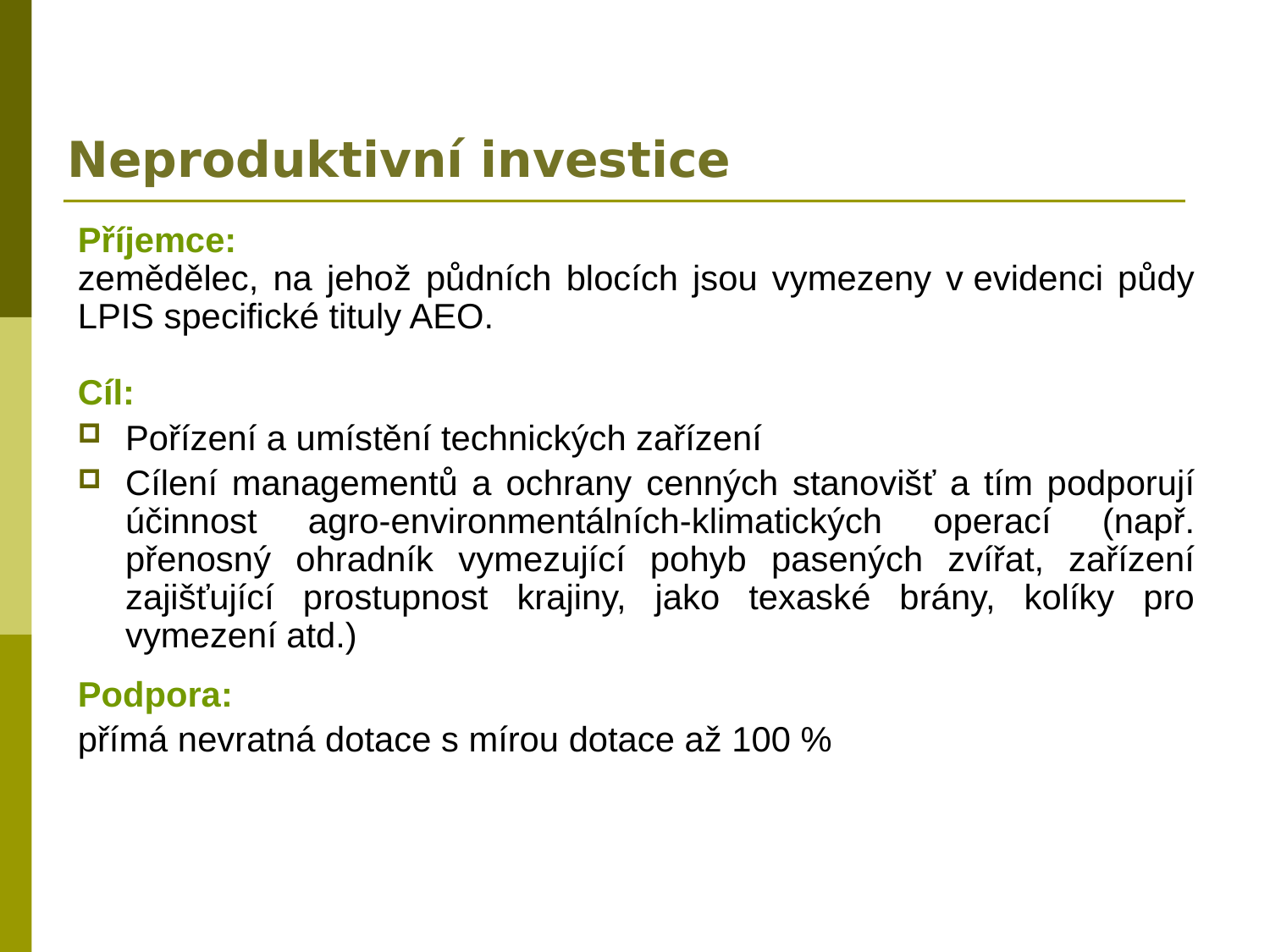

# Neproduktivní investice
Příjemce:
zemědělec, na jehož půdních blocích jsou vymezeny v evidenci půdy LPIS specifické tituly AEO.

Cíl:
Pořízení a umístění technických zařízení
Cílení managementů a ochrany cenných stanovišť a tím podporují účinnost agro-environmentálních-klimatických operací (např. přenosný ohradník vymezující pohyb pasených zvířat, zařízení zajišťující prostupnost krajiny, jako texaské brány, kolíky pro vymezení atd.)
Podpora:
přímá nevratná dotace s mírou dotace až 100 %